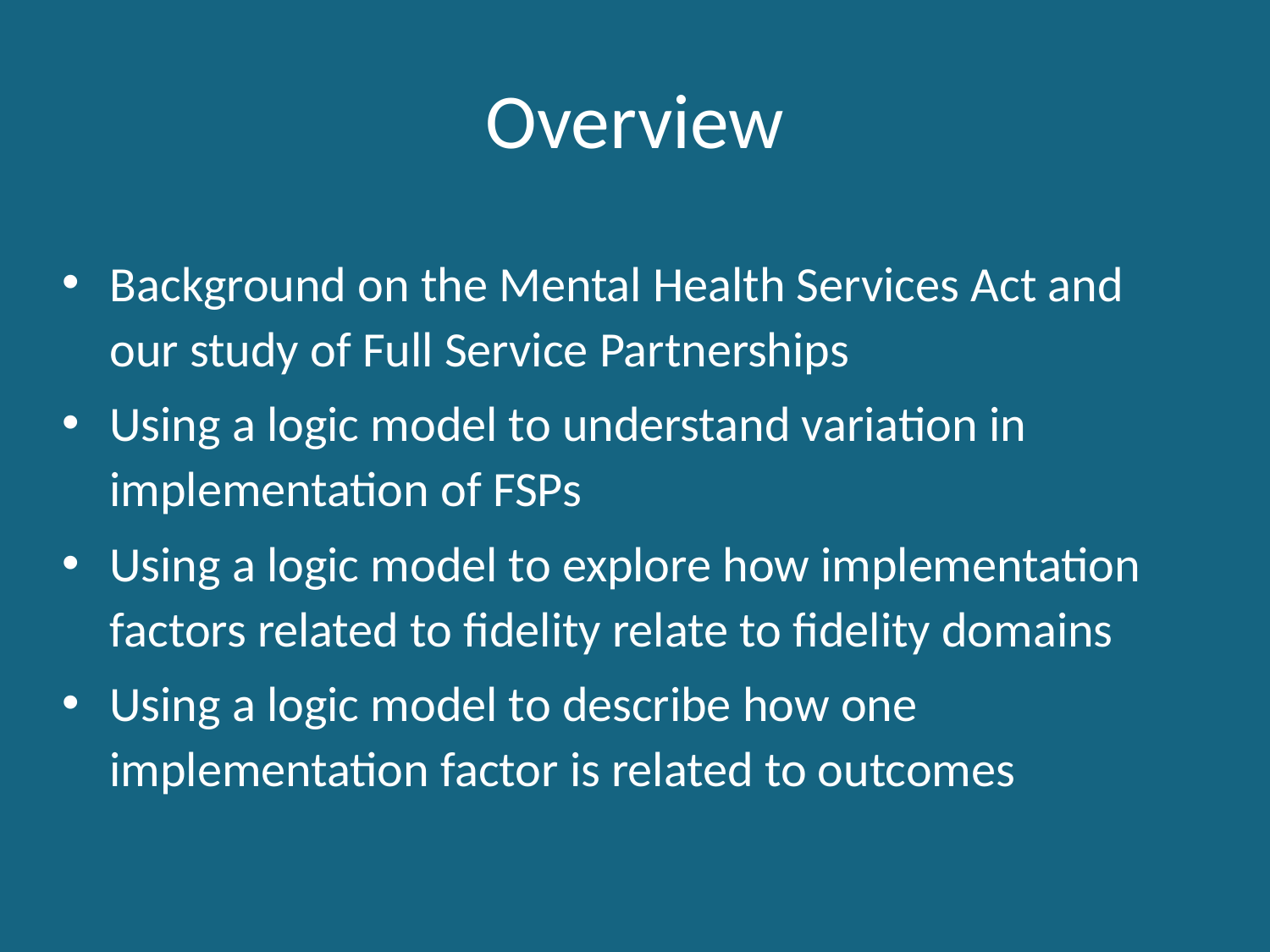

# Overview
Background on the Mental Health Services Act and our study of Full Service Partnerships
Using a logic model to understand variation in implementation of FSPs
Using a logic model to explore how implementation factors related to fidelity relate to fidelity domains
Using a logic model to describe how one implementation factor is related to outcomes